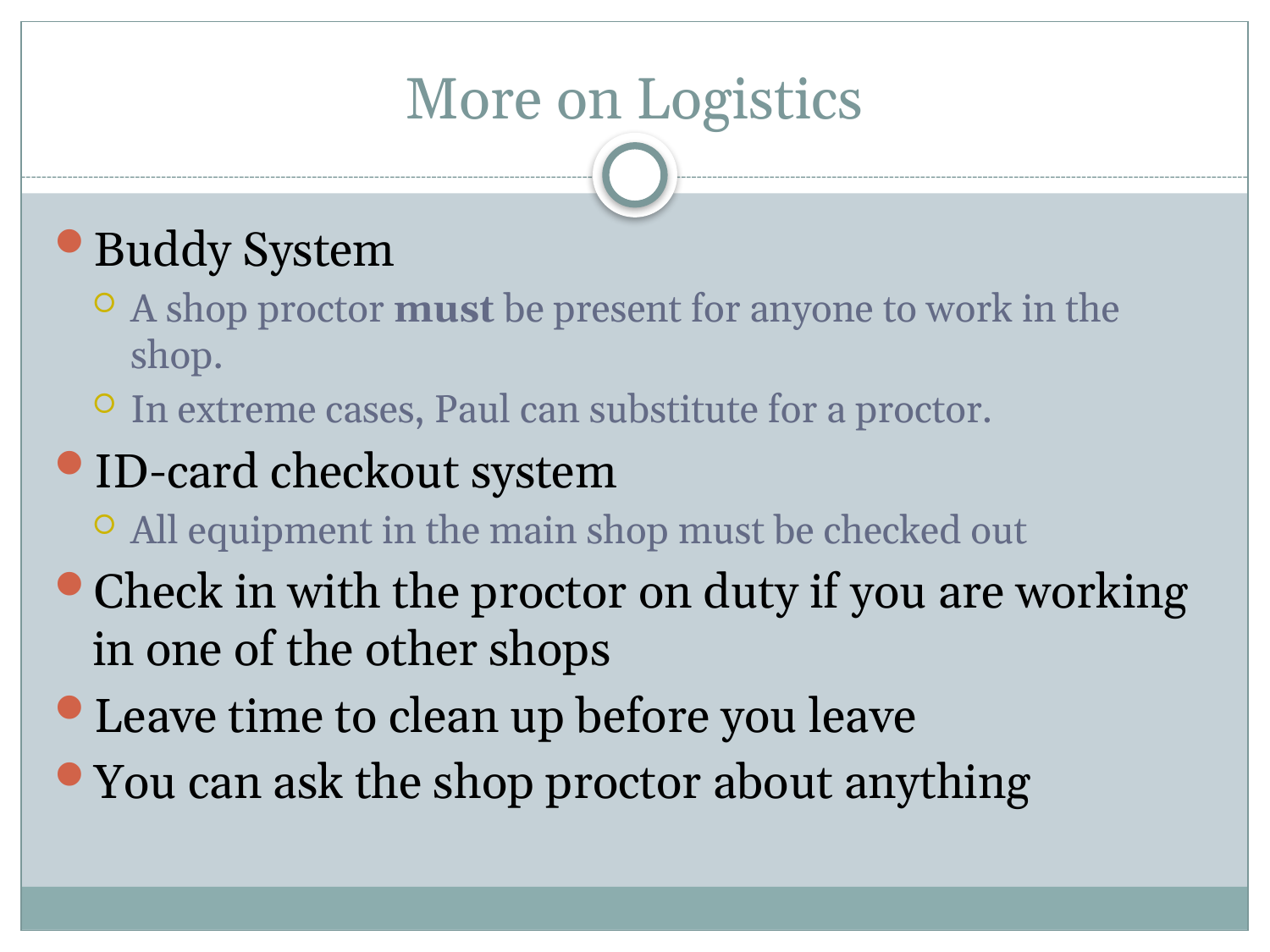

# More on Logistics
Buddy System
A shop proctor must be present for anyone to work in the shop.
In extreme cases, Paul can substitute for a proctor.
ID-card checkout system
All equipment in the main shop must be checked out
Check in with the proctor on duty if you are working in one of the other shops
Leave time to clean up before you leave
You can ask the shop proctor about anything